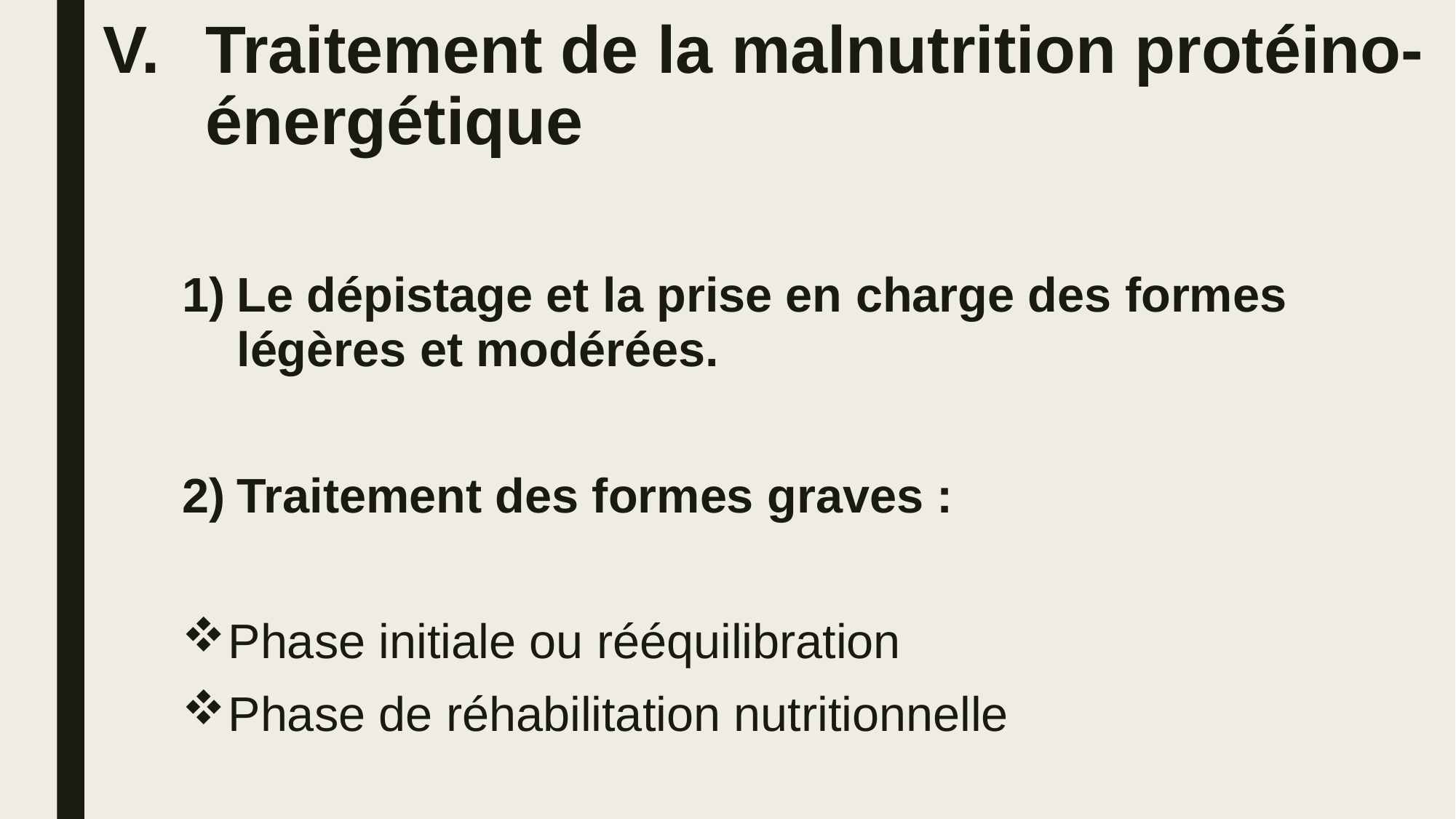

# Traitement de la malnutrition protéino- énergétique
Le dépistage et la prise en charge des formes légères et modérées.

Traitement des formes graves :

Phase initiale ou rééquilibration
Phase de réhabilitation nutritionnelle